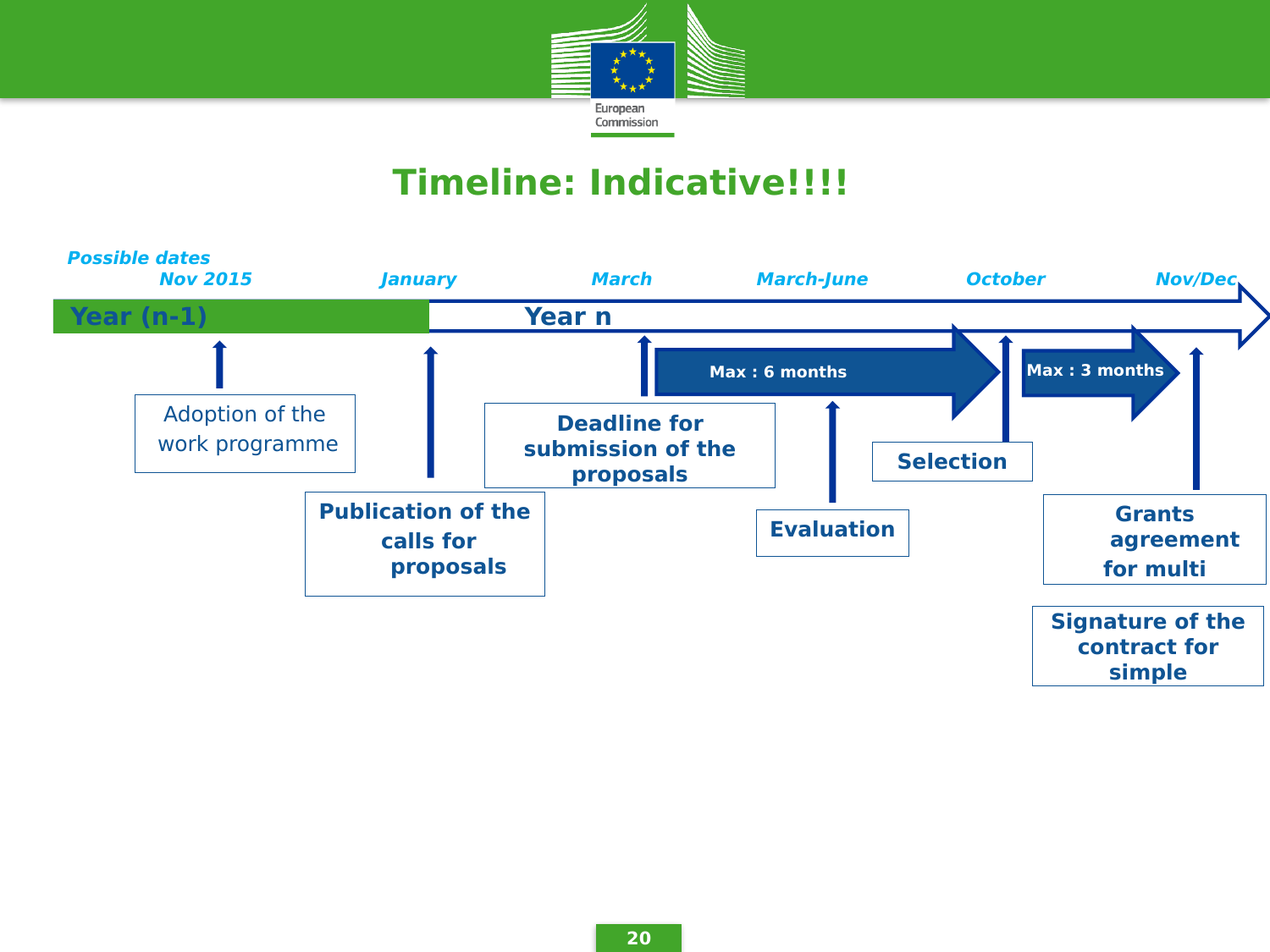

# Timeline: Indicative!!!!
Possible dates
               Nov 2015                     January                      March                 March-June                October                  Nov/Dec

Year n
Year (n-1)

Max : 3 months
Max : 6 months

Adoption of the
 work programme
Deadline for submission of the proposals

Selection

Publication of the
 calls for proposals
Grants agreement
for multi
Evaluation
Signature of the contract for simple
20